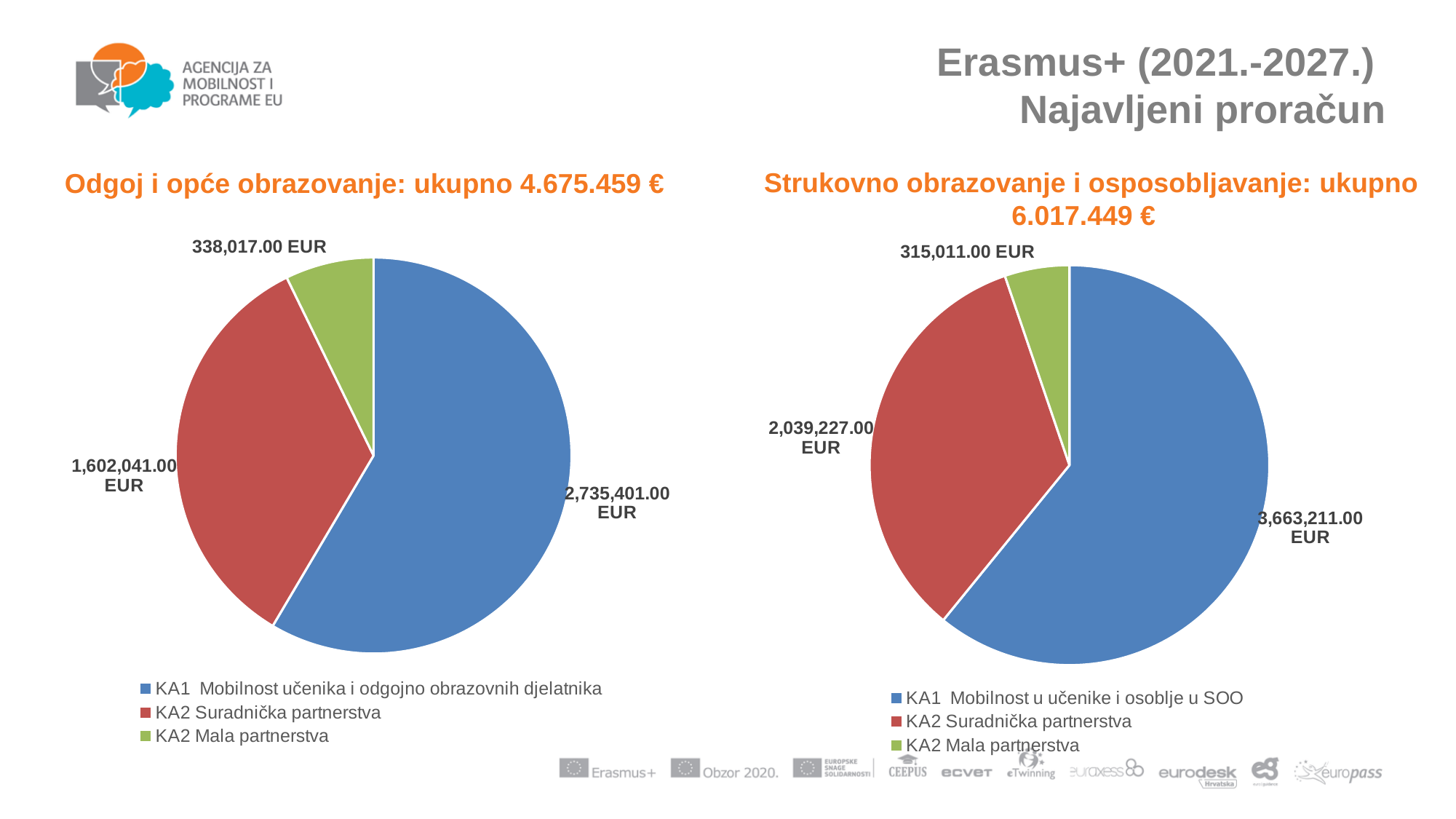

Erasmus+ (2021.-2027.)
Najavljeni proračun

### Chart

| Category |
|---|
  Strukovno obrazovanje i osposobljavanje: ukupno 6.017.449 €
  Odgoj i opće obrazovanje: ukupno 4.675.459 €

### Chart

| Category | Iznos |
|---|---|
| KA1  Mobilnost učenika i odgojno obrazovnih djelatnika | 2735401.0 |
| KA2 Suradnička partnerstva | 1602041.0 |
| KA2 Mala partnerstva | 338017.0 |

### Chart

| Category | Iznos |
|---|---|
| KA1  Mobilnost u učenike i osoblje u SOO | 3663211.0 |
| KA2 Suradnička partnerstva | 2039227.0 |
| KA2 Mala partnerstva | 315011.0 |